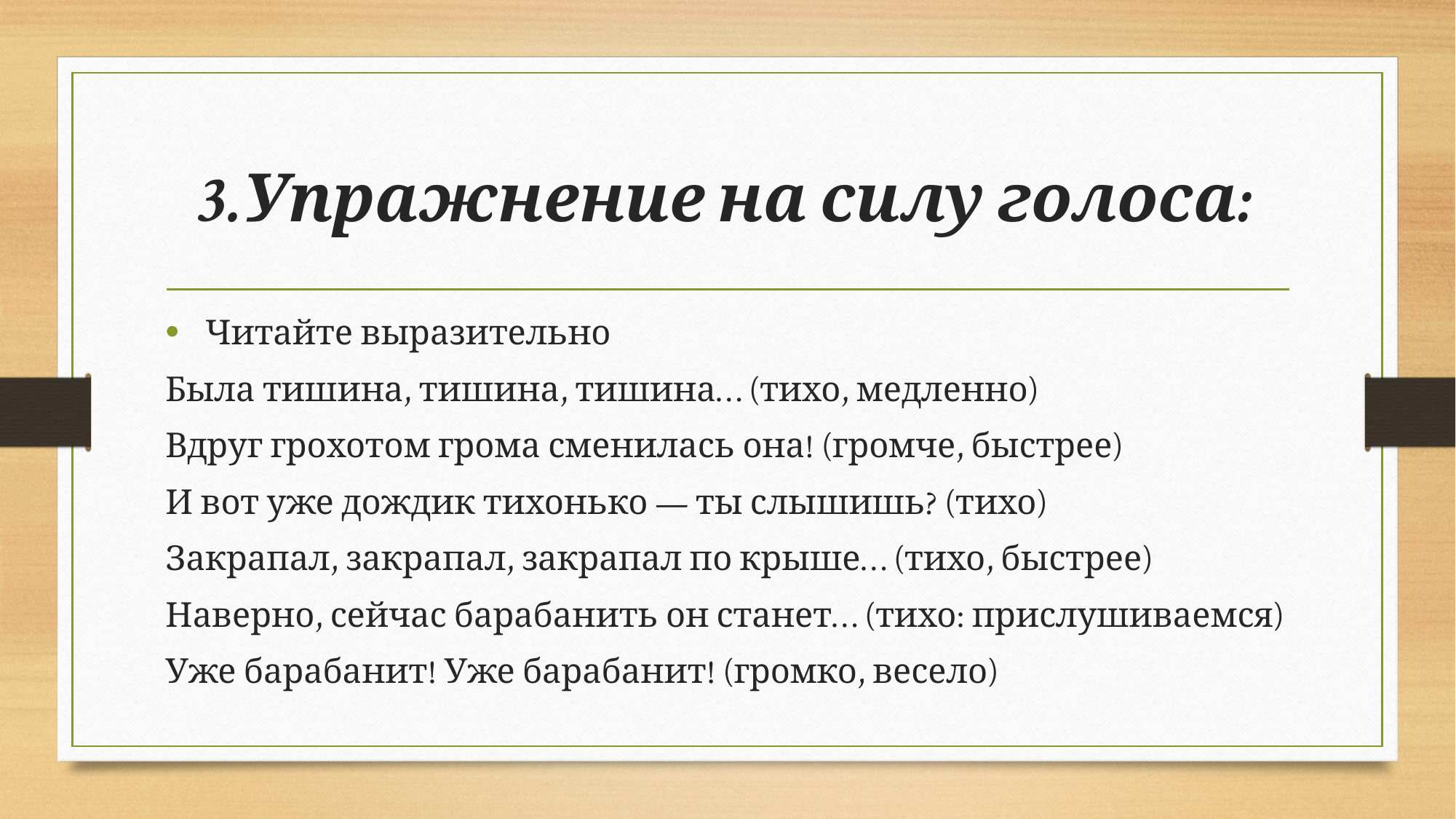

# 3.Упражнение на силу голоса:
 Читайте выразительно
Была тишина, тишина, тишина… (тихо, медленно)
Вдруг грохотом грома сменилась она! (громче, быстрее)
И вот уже дождик тихонько — ты слышишь? (тихо)
Закрапал, закрапал, закрапал по крыше… (тихо, быстрее)
Наверно, сейчас барабанить он станет… (тихо: прислушиваемся)
Уже барабанит! Уже барабанит! (громко, весело)